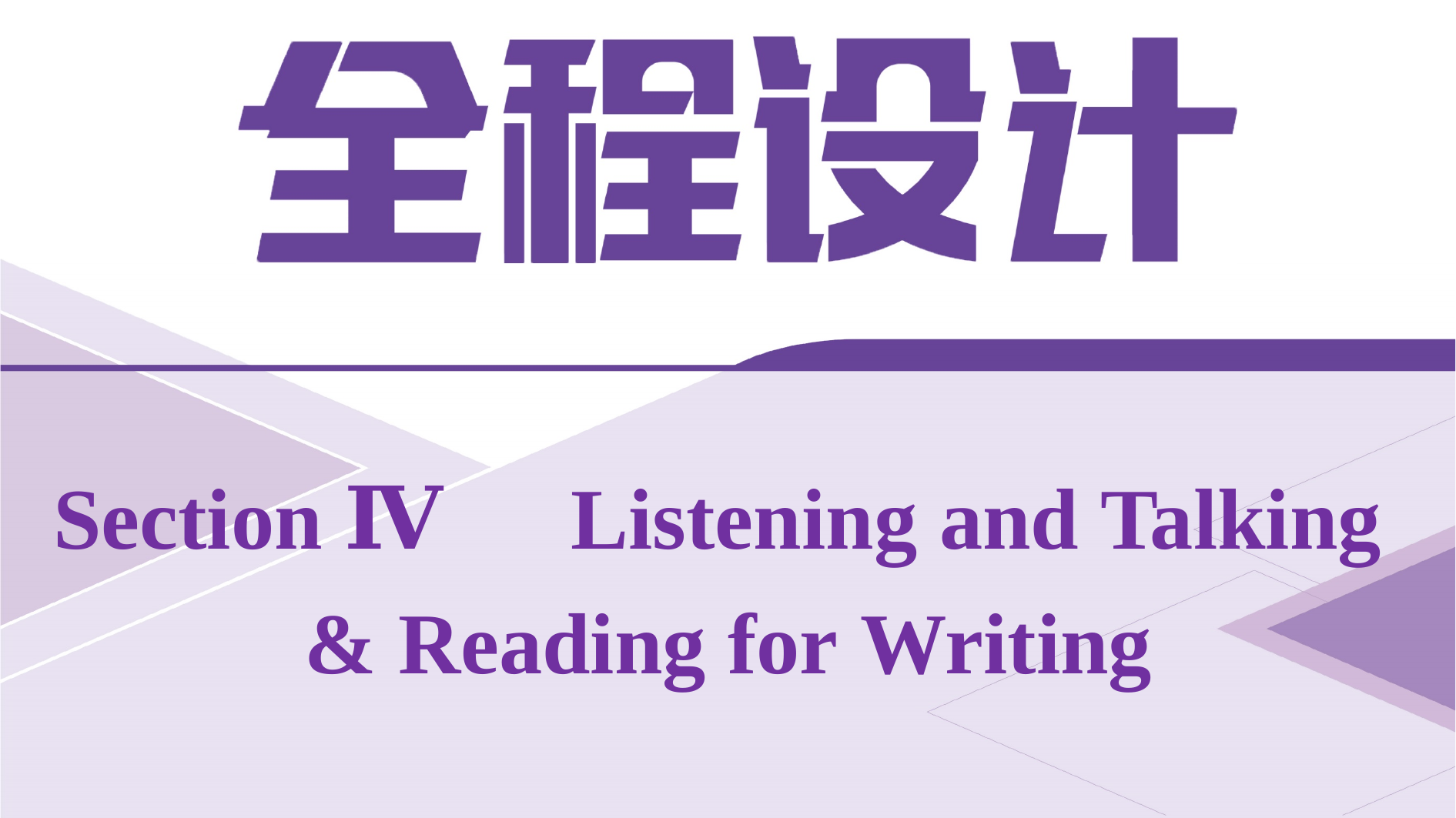

Section Ⅳ　Listening and Talking
& Reading for Writing